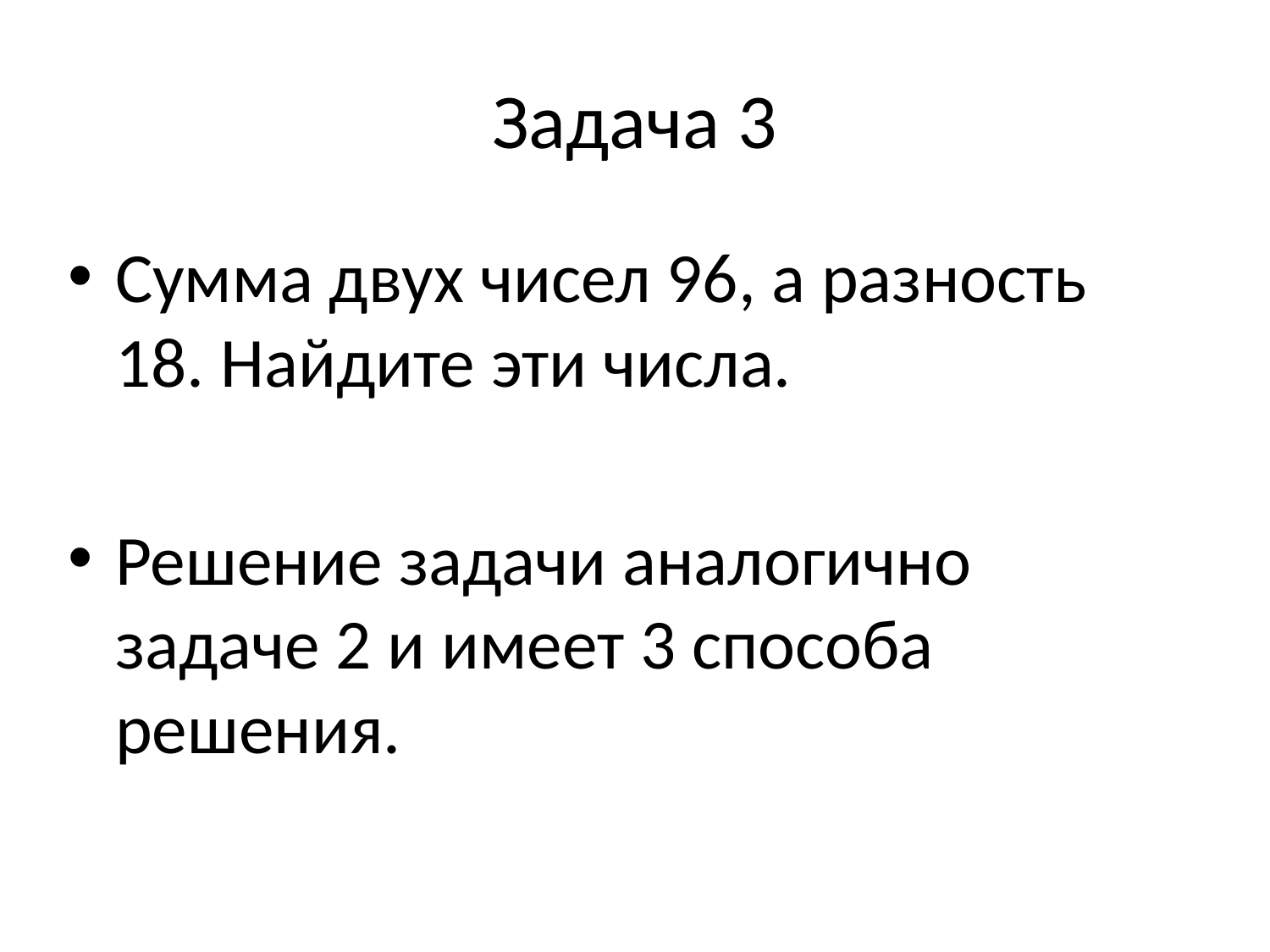

# Задача 3
Сумма двух чисел 96, а разность 18. Найдите эти числа.

Решение задачи аналогично задаче 2 и имеет 3 способа решения.